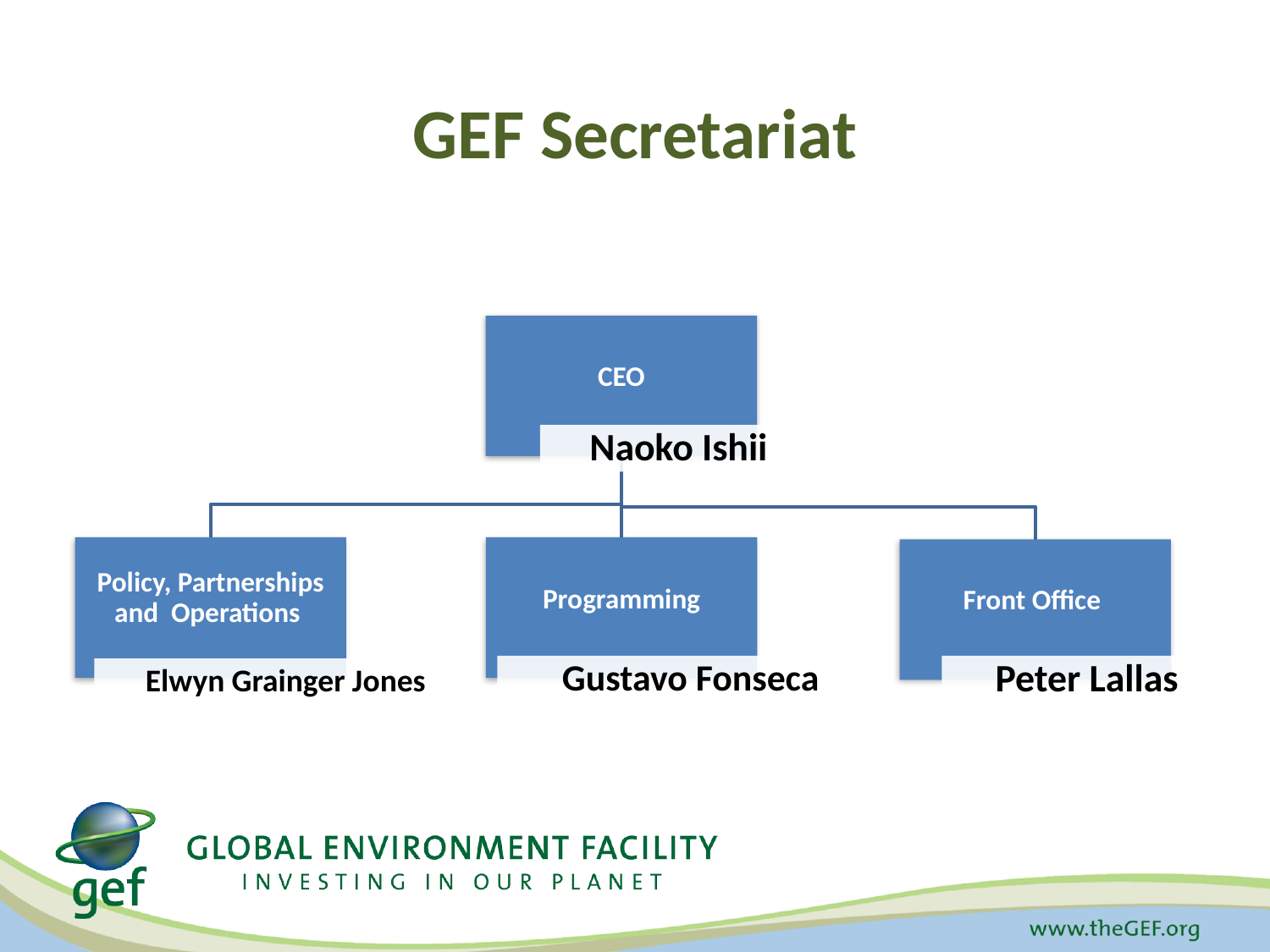

# GEF Secretariat
CEO
Naoko Ishii
Policy, Partnerships and  Operations
Elwyn Grainger Jones

Programming

Gustavo Fonseca
Front Office
Peter Lallas